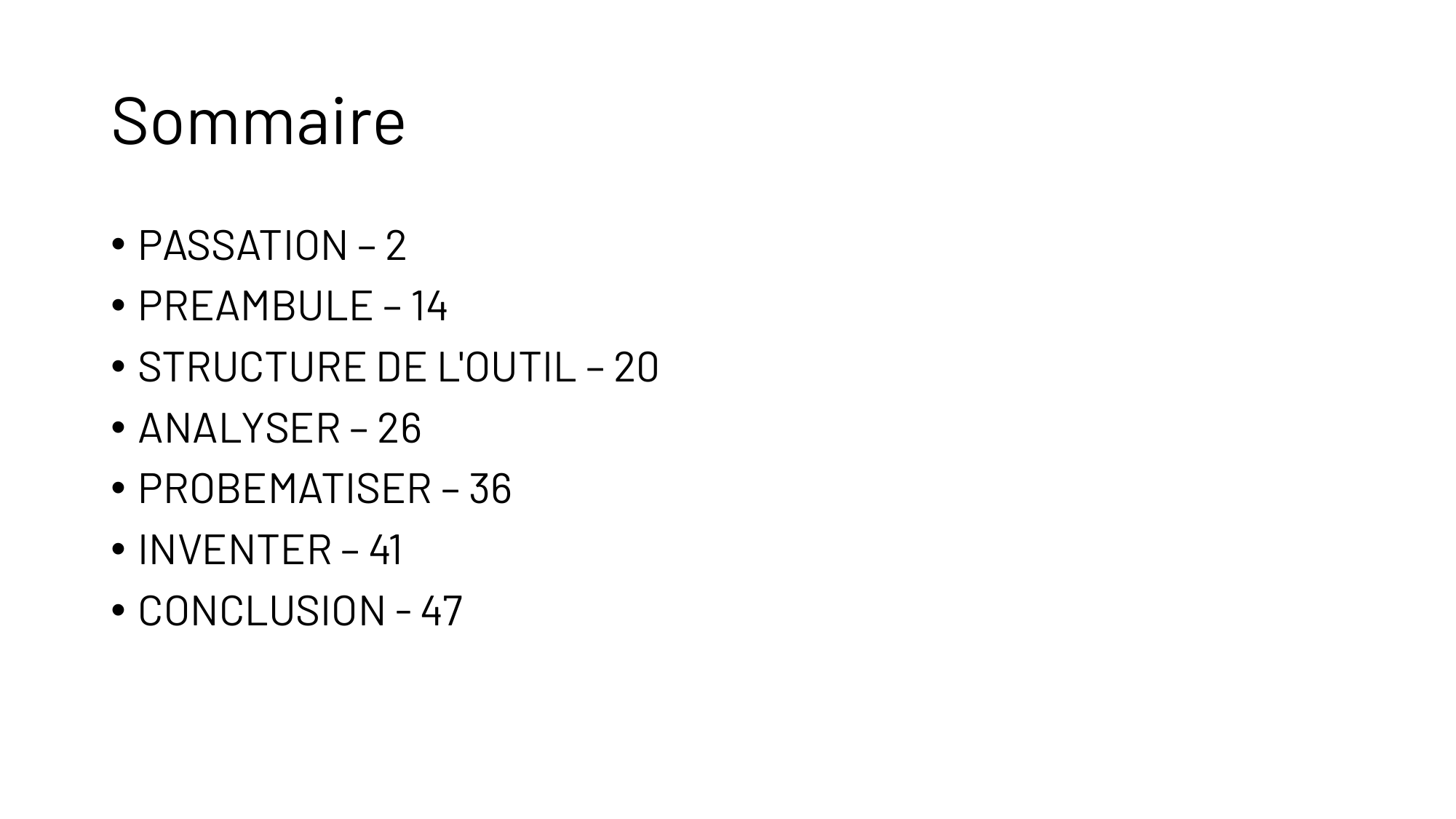

# Sommaire
PASSATION – 2
PREAMBULE – 14
STRUCTURE DE L'OUTIL – 20
ANALYSER – 26
PROBEMATISER – 36
INVENTER – 41
CONCLUSION - 47